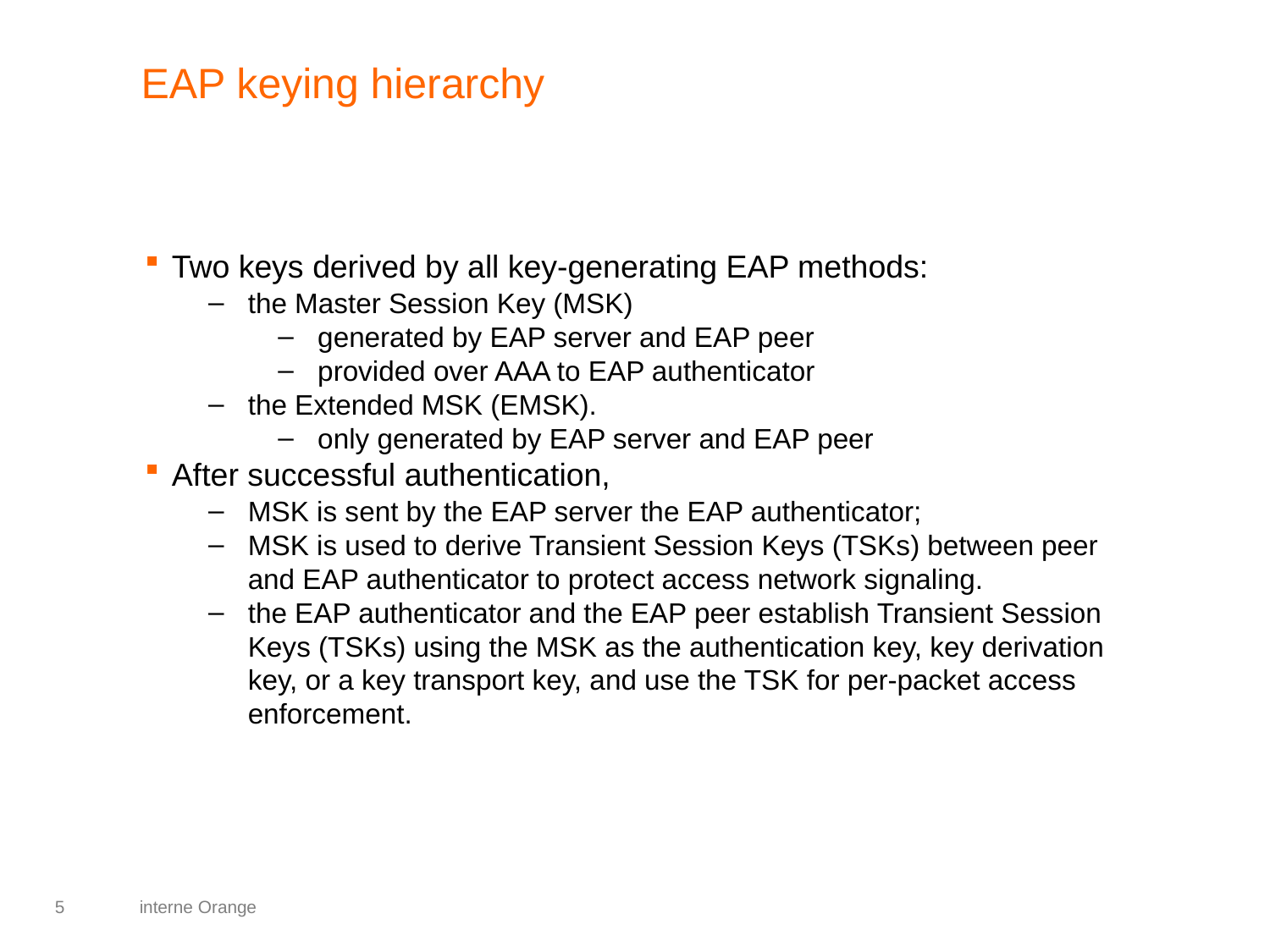

# EAP keying hierarchy
Two keys derived by all key-generating EAP methods:
the Master Session Key (MSK)
generated by EAP server and EAP peer
provided over AAA to EAP authenticator
the Extended MSK (EMSK).
only generated by EAP server and EAP peer
After successful authentication,
MSK is sent by the EAP server the EAP authenticator;
MSK is used to derive Transient Session Keys (TSKs) between peer and EAP authenticator to protect access network signaling.
the EAP authenticator and the EAP peer establish Transient Session Keys (TSKs) using the MSK as the authentication key, key derivation key, or a key transport key, and use the TSK for per-packet access enforcement.